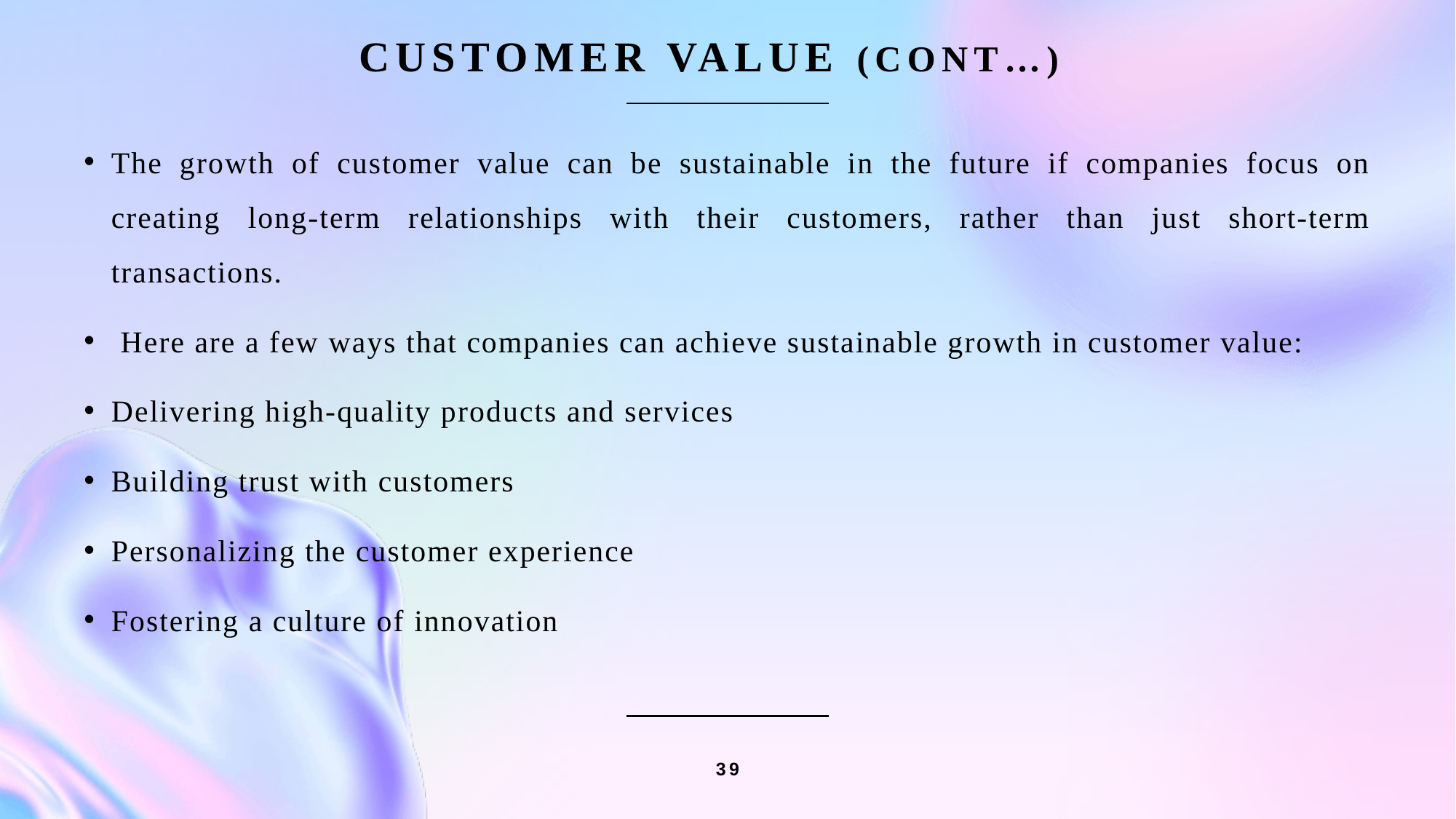

# Customer Value (CONT…)
The growth of customer value can be sustainable in the future if companies focus on creating long-term relationships with their customers, rather than just short-term transactions.
 Here are a few ways that companies can achieve sustainable growth in customer value:
Delivering high-quality products and services
Building trust with customers
Personalizing the customer experience
Fostering a culture of innovation

39